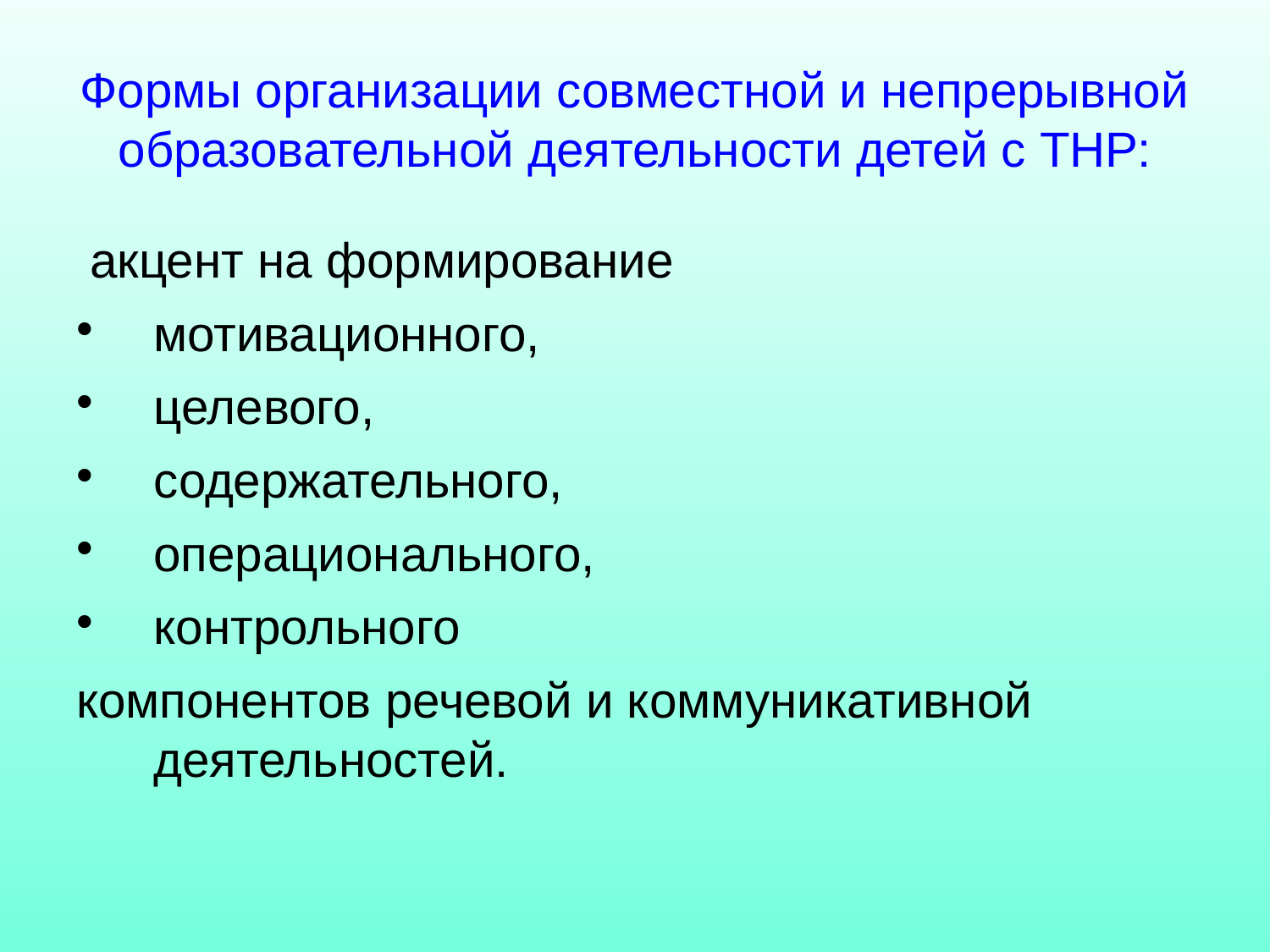

# Формы организации совместной и непрерывной образовательной деятельности детей с ТНР:
 акцент на формирование
мотивационного,
целевого,
содержательного,
операционального,
контрольного
компонентов речевой и коммуникативной деятельностей.